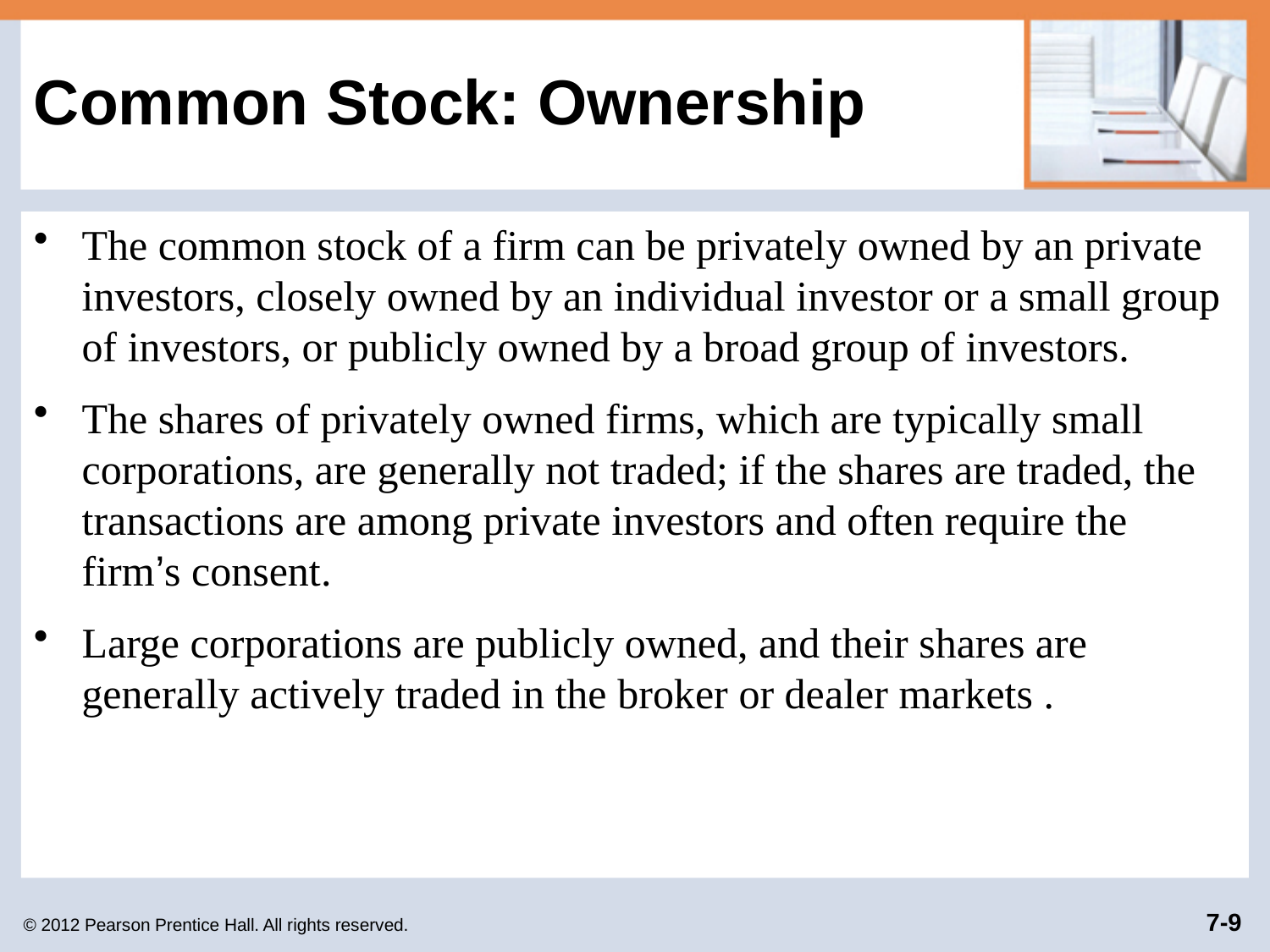

# Common Stock: Ownership
The common stock of a firm can be privately owned by an private investors, closely owned by an individual investor or a small group of investors, or publicly owned by a broad group of investors.
The shares of privately owned firms, which are typically small corporations, are generally not traded; if the shares are traded, the transactions are among private investors and often require the firm’s consent.
Large corporations are publicly owned, and their shares are generally actively traded in the broker or dealer markets .
© 2012 Pearson Prentice Hall. All rights reserved.
7-9